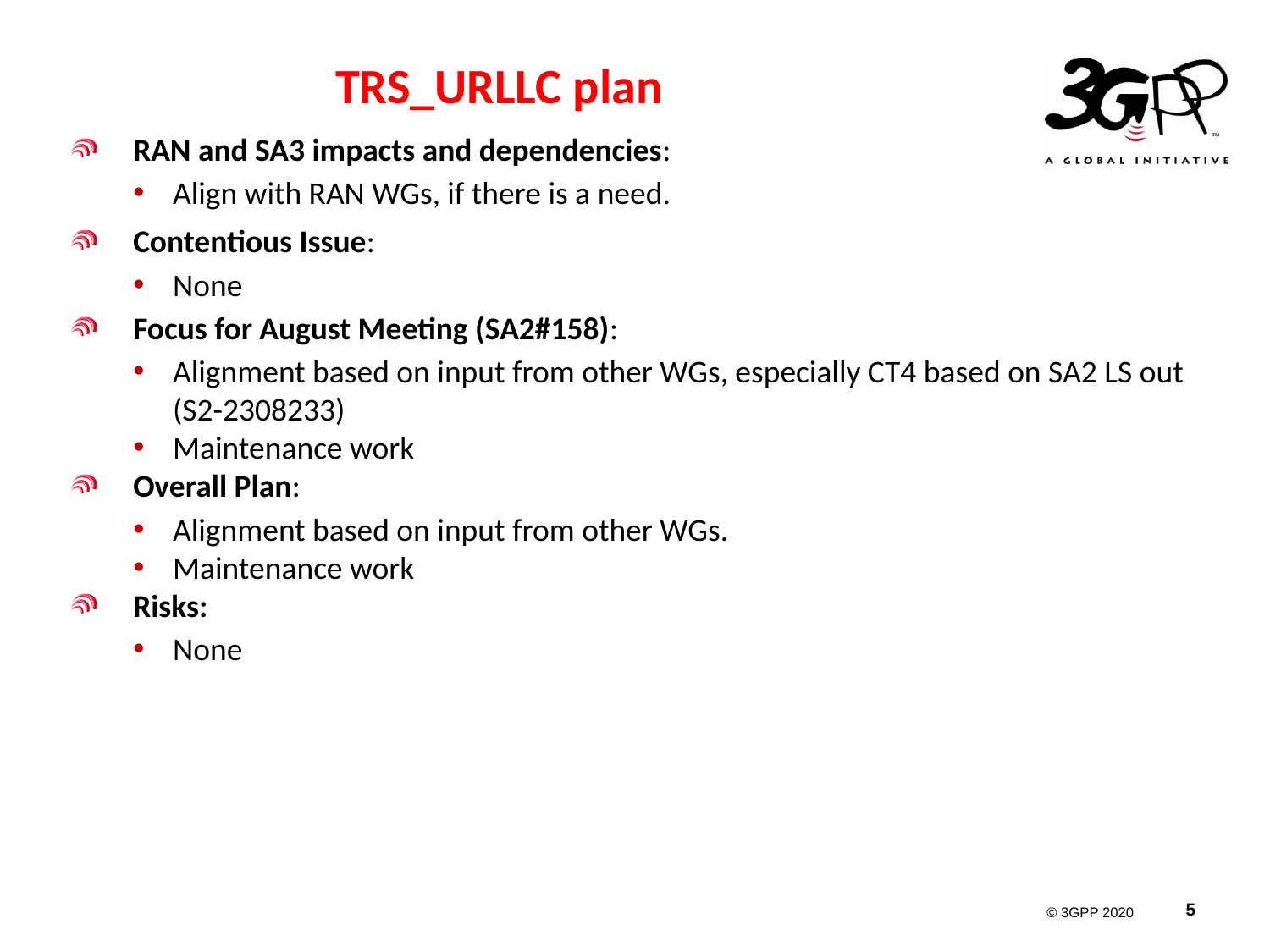

# TRS_URLLC plan
RAN and SA3 impacts and dependencies:
Align with RAN WGs, if there is a need.
Contentious Issue:
None
Focus for August Meeting (SA2#158):
Alignment based on input from other WGs, especially CT4 based on SA2 LS out (S2-2308233)
Maintenance work
Overall Plan:
Alignment based on input from other WGs.
Maintenance work
Risks:
None